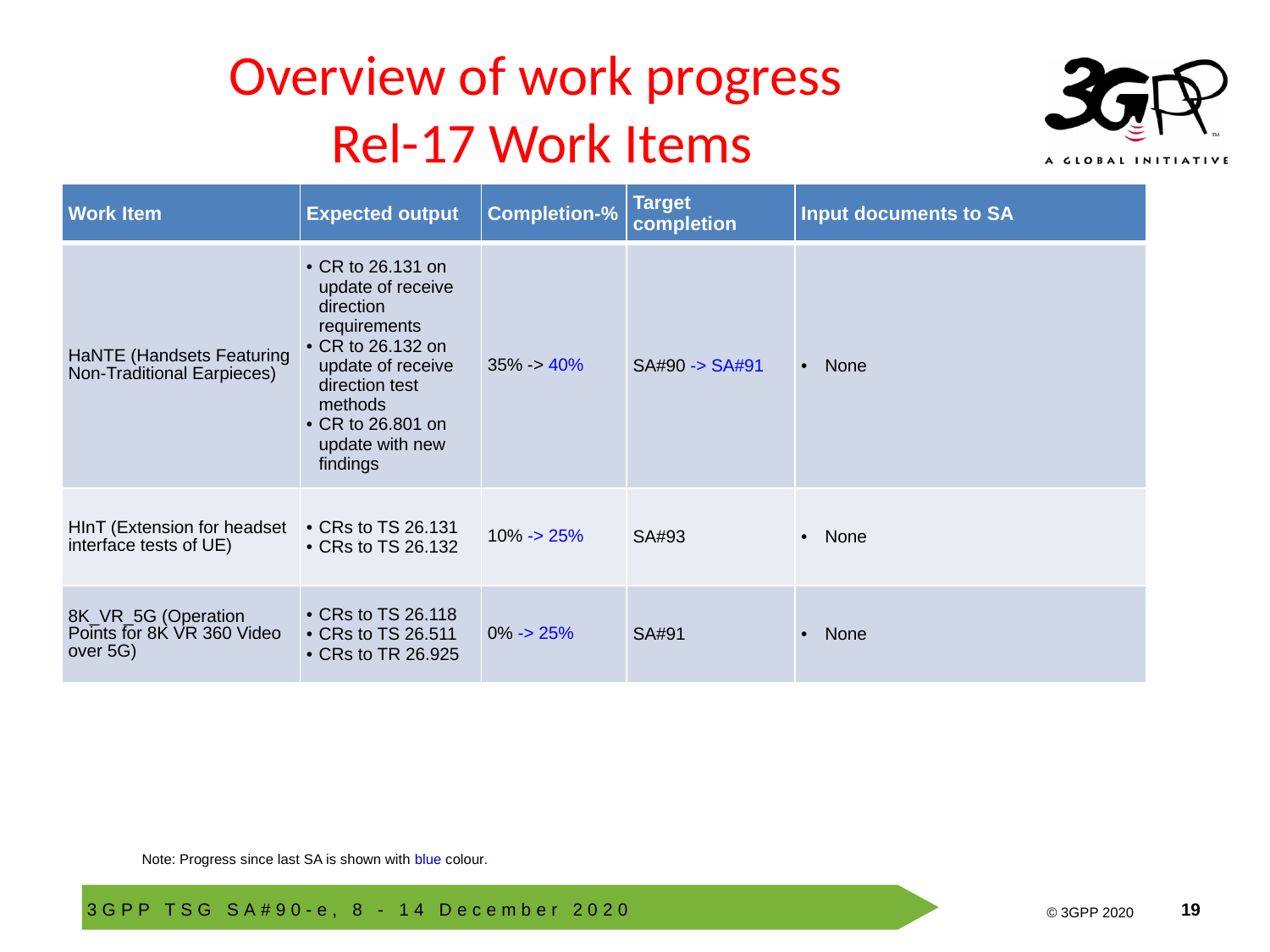

# Overview of work progress Rel-17 Work Items
| Work Item | Expected output | Completion-% | Target completion | Input documents to SA |
| --- | --- | --- | --- | --- |
| HaNTE (Handsets Featuring Non-Traditional Earpieces) | CR to 26.131 on update of receive direction requirements CR to 26.132 on update of receive direction test methods CR to 26.801 on update with new findings | 35% -> 40% | SA#90 -> SA#91 | None |
| HInT (Extension for headset interface tests of UE) | CRs to TS 26.131 CRs to TS 26.132 | 10% -> 25% | SA#93 | None |
| 8K\_VR\_5G (Operation Points for 8K VR 360 Video over 5G) | CRs to TS 26.118 CRs to TS 26.511 CRs to TR 26.925 | 0% -> 25% | SA#91 | None |

Note: Progress since last SA is shown with blue colour.